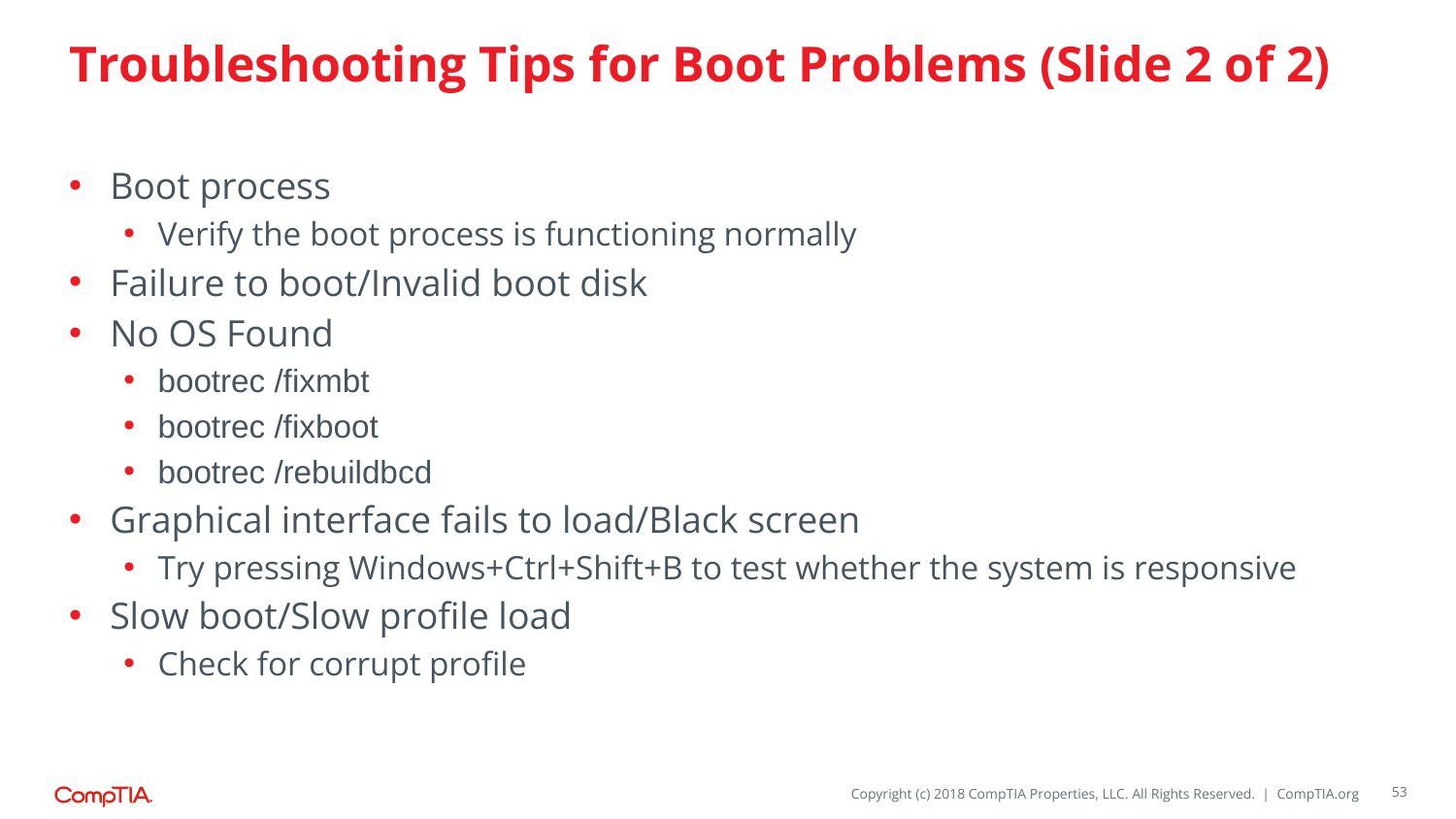

# Troubleshooting Tips for Boot Problems (Slide 2 of 2)
Boot process
Verify the boot process is functioning normally
Failure to boot/Invalid boot disk
No OS Found
bootrec /fixmbt
bootrec /fixboot
bootrec /rebuildbcd
Graphical interface fails to load/Black screen
Try pressing Windows+Ctrl+Shift+B to test whether the system is responsive
Slow boot/Slow profile load
Check for corrupt profile

53